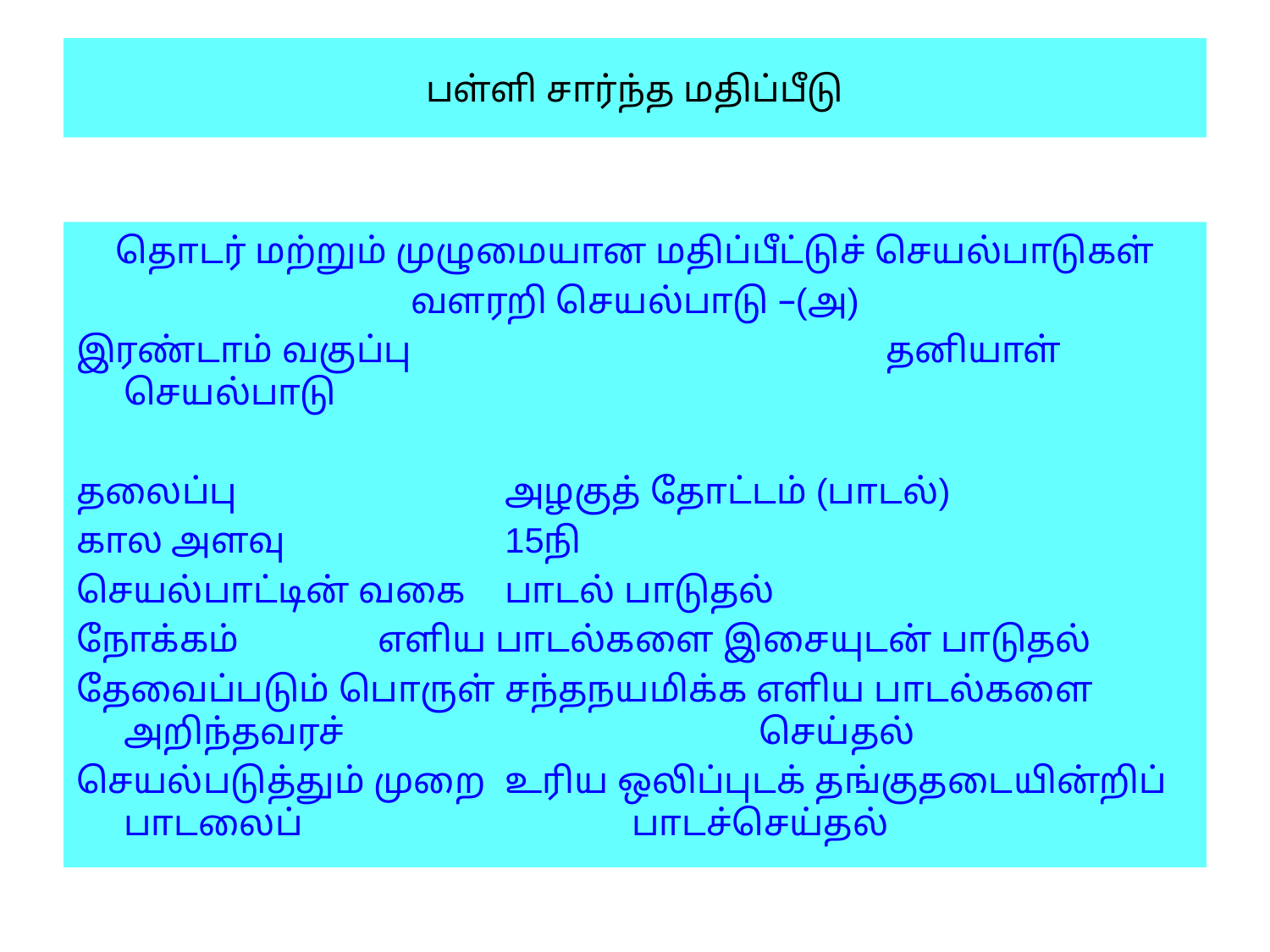

# பள்ளி சார்ந்த மதிப்பீடு
தொடர் மற்றும் முழுமையான மதிப்பீட்டுச் செயல்பாடுகள்
வளரறி செயல்பாடு –(அ)
இரண்டாம் வகுப்பு				தனியாள் செயல்பாடு

தலைப்பு			அழகுத் தோட்டம் (பாடல்)
கால அளவு		15நி
செயல்பாட்டின் வகை	பாடல் பாடுதல்
நோக்கம்		எளிய பாடல்களை இசையுடன் பாடுதல்
தேவைப்படும் பொருள்	சந்தநயமிக்க எளிய பாடல்களை அறிந்தவரச் 				செய்தல்
செயல்படுத்தும் முறை	உரிய ஒலிப்புடக் தங்குதடையின்றிப் பாடலைப் 			பாடச்செய்தல்